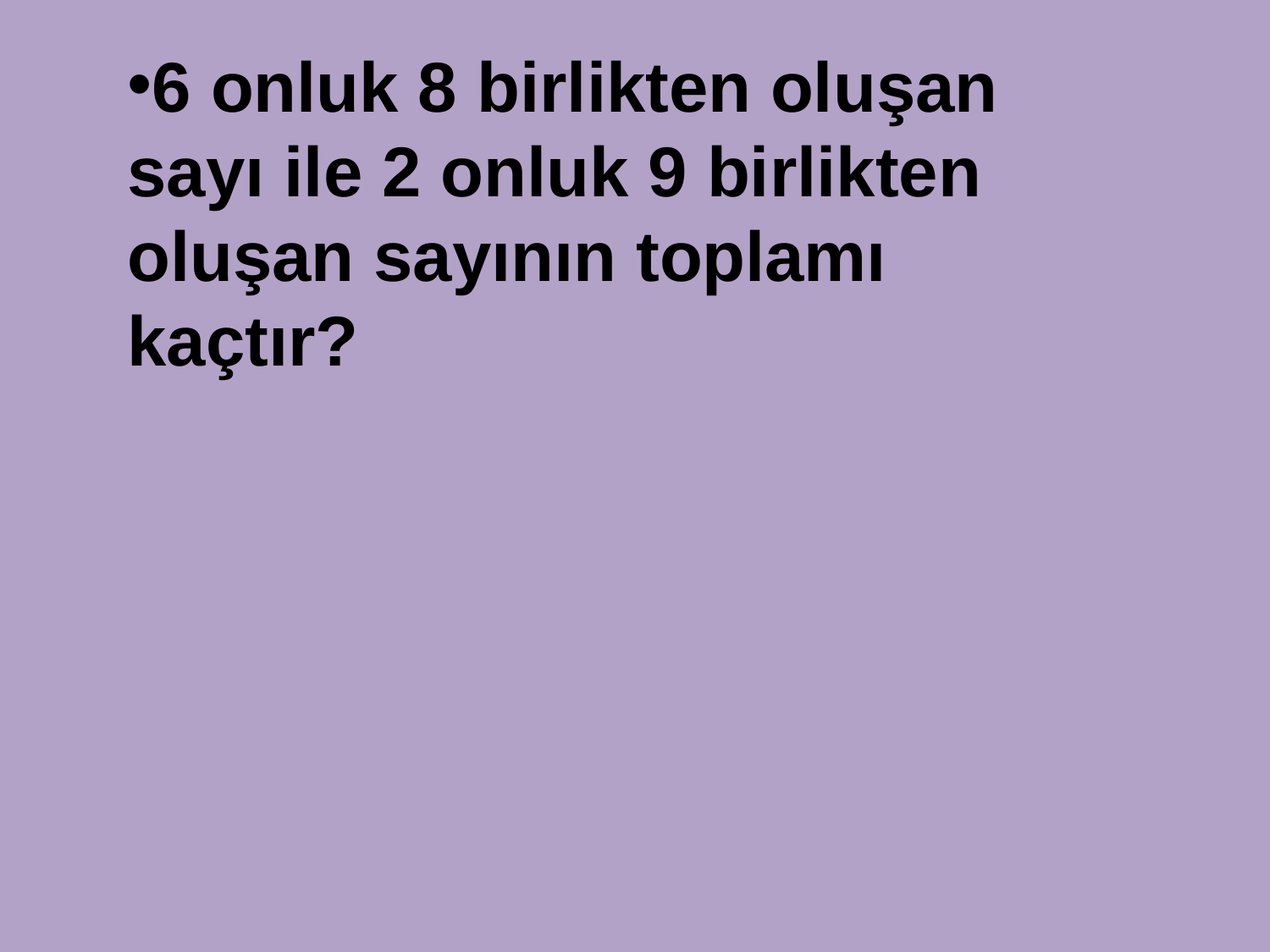

6 onluk 8 birlikten oluşan sayı ile 2 onluk 9 birlikten oluşan sayının toplamı kaçtır?